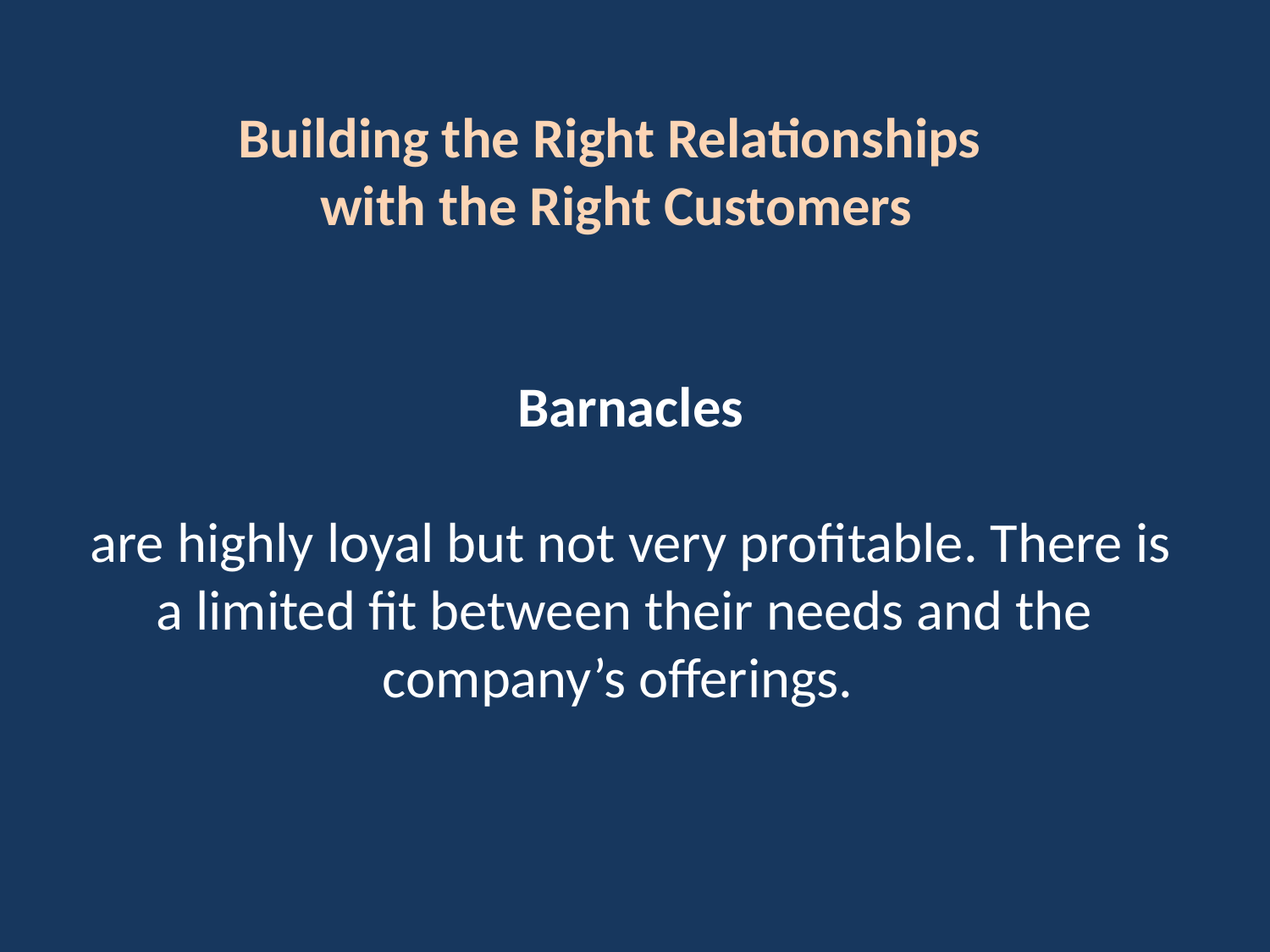

Building the Right Relationships
with the Right Customers
 Barnacles

 are highly loyal but not very profitable. There is a limited fit between their needs and the company’s offerings.